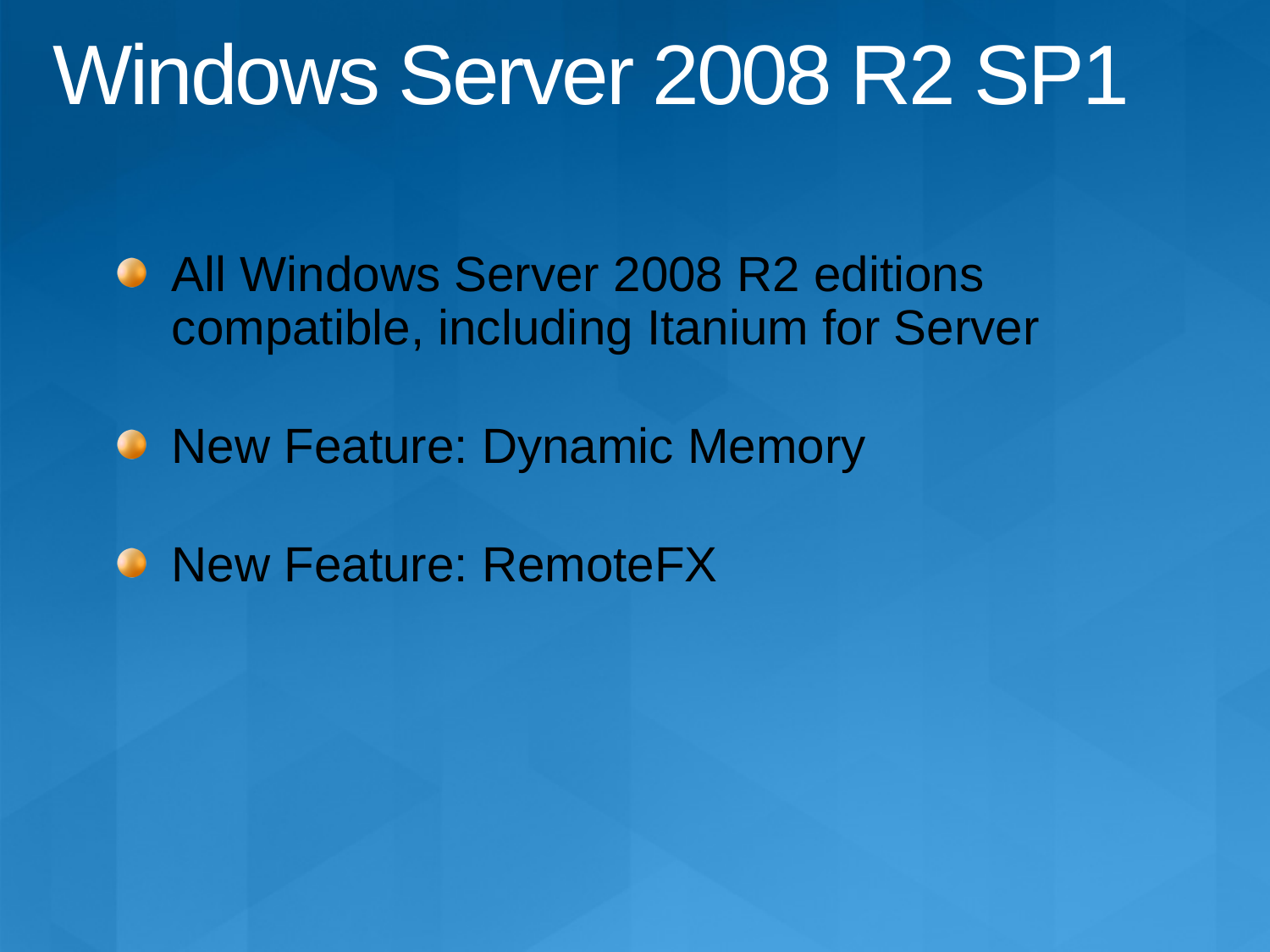

# Windows Server 2008 R2 SP1

All Windows Server 2008 R2 editions compatible, including Itanium for Server

New Feature: Dynamic Memory

New Feature: RemoteFX